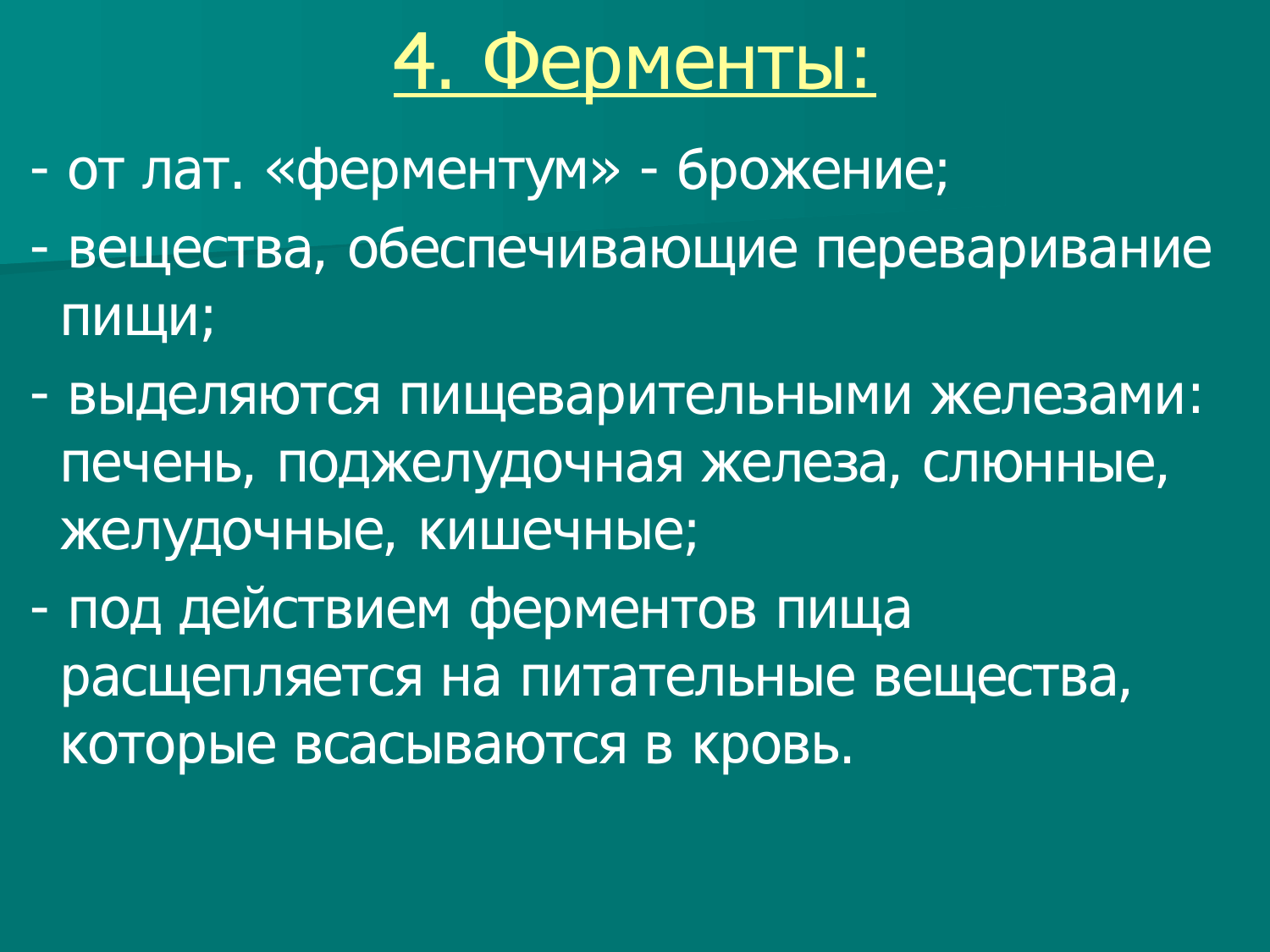

# 4. Ферменты:
 - от лат. «ферментум» - брожение;
 - вещества, обеспечивающие переваривание пищи;
 - выделяются пищеварительными железами: печень, поджелудочная железа, слюнные, желудочные, кишечные;
 - под действием ферментов пища расщепляется на питательные вещества, которые всасываются в кровь.